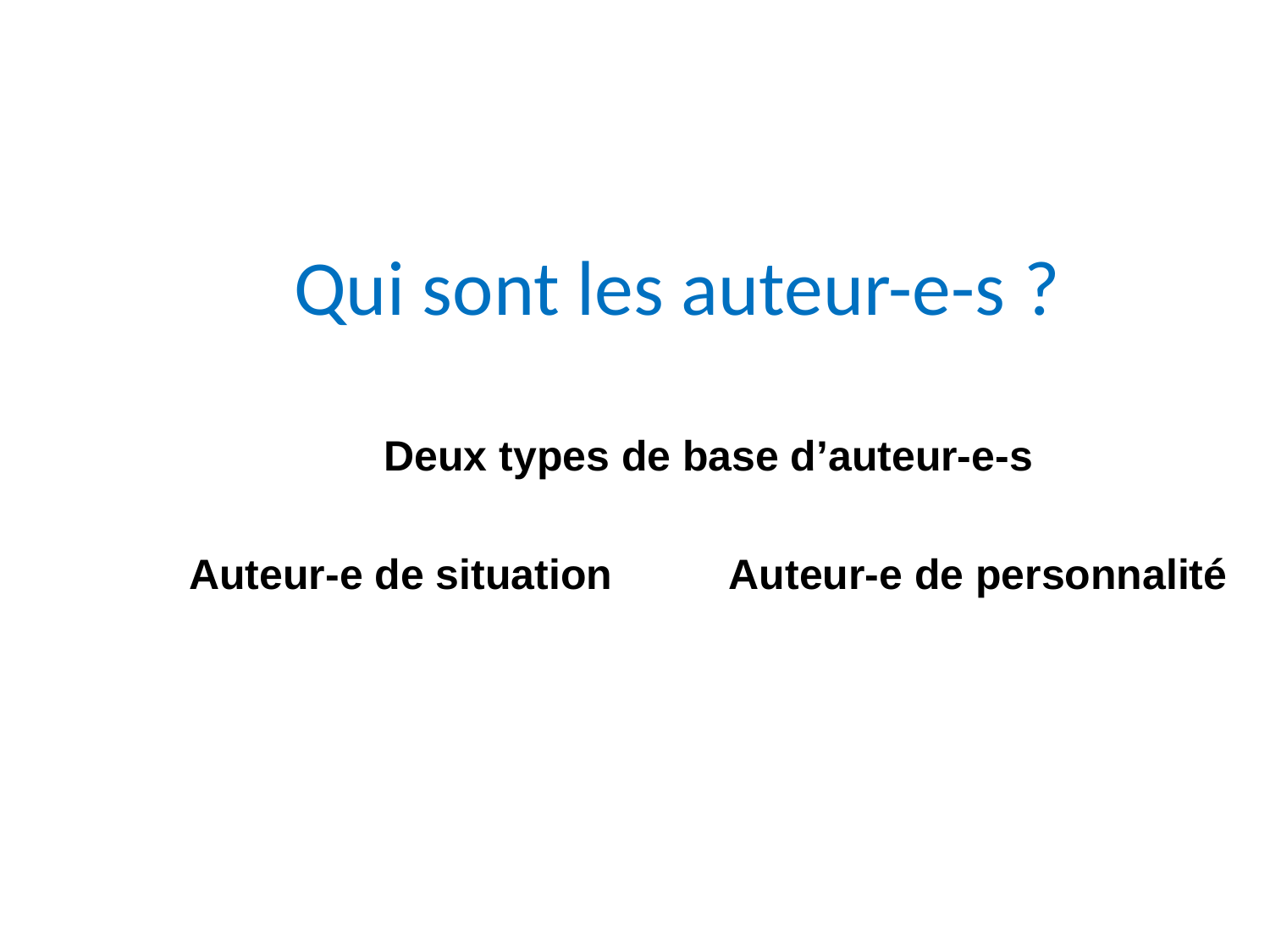

# Qui sont les auteur-e-s ?

Deux types de base d’auteur-e-s

Auteur-e de situation          Auteur-e de personnalité